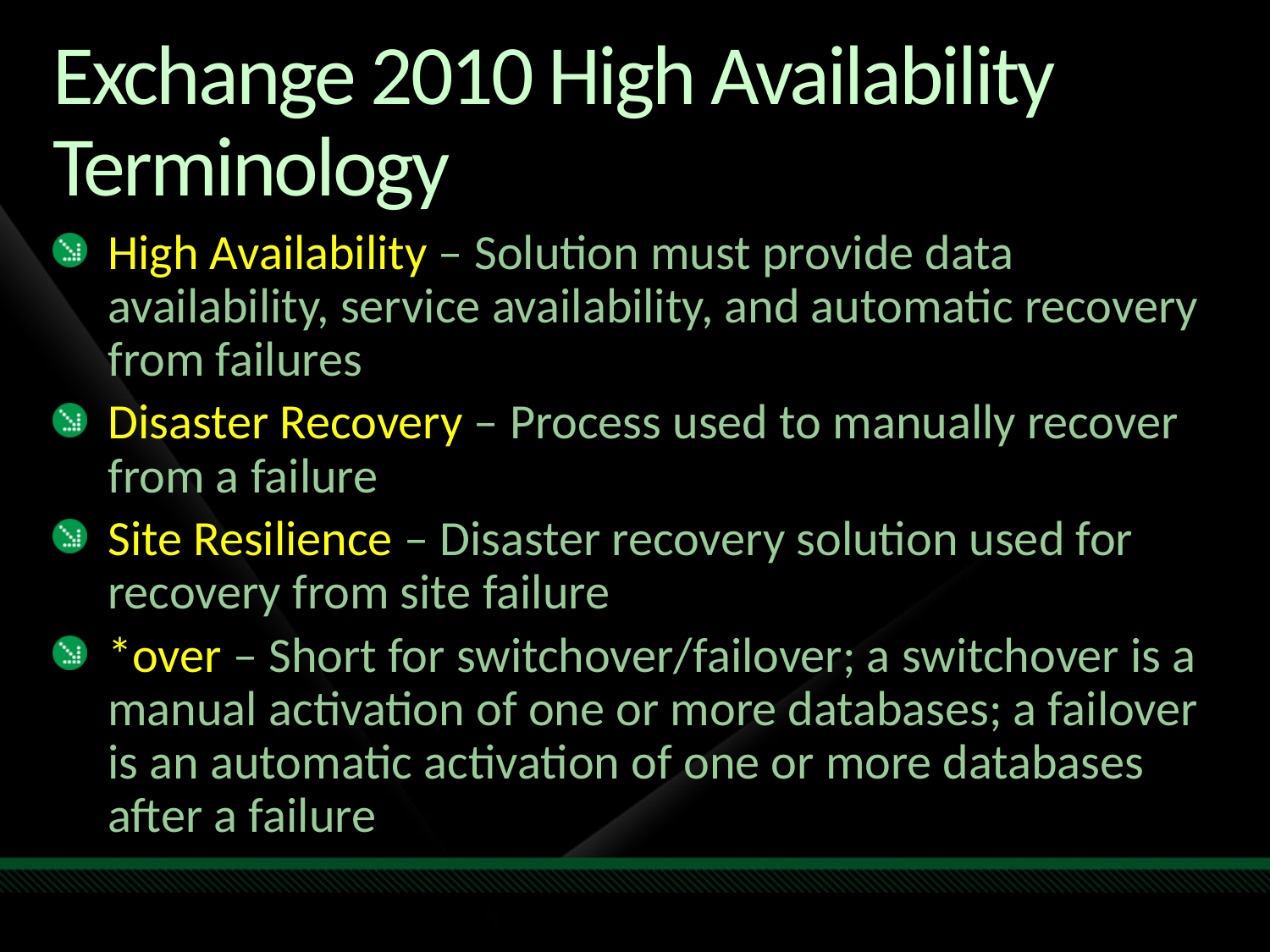

# Exchange 2010 High Availability Terminology
High Availability – Solution must provide data availability, service availability, and automatic recovery from failures
Disaster Recovery – Process used to manually recover from a failure
Site Resilience – Disaster recovery solution used for recovery from site failure
*over – Short for switchover/failover; a switchover is a manual activation of one or more databases; a failover is an automatic activation of one or more databases after a failure